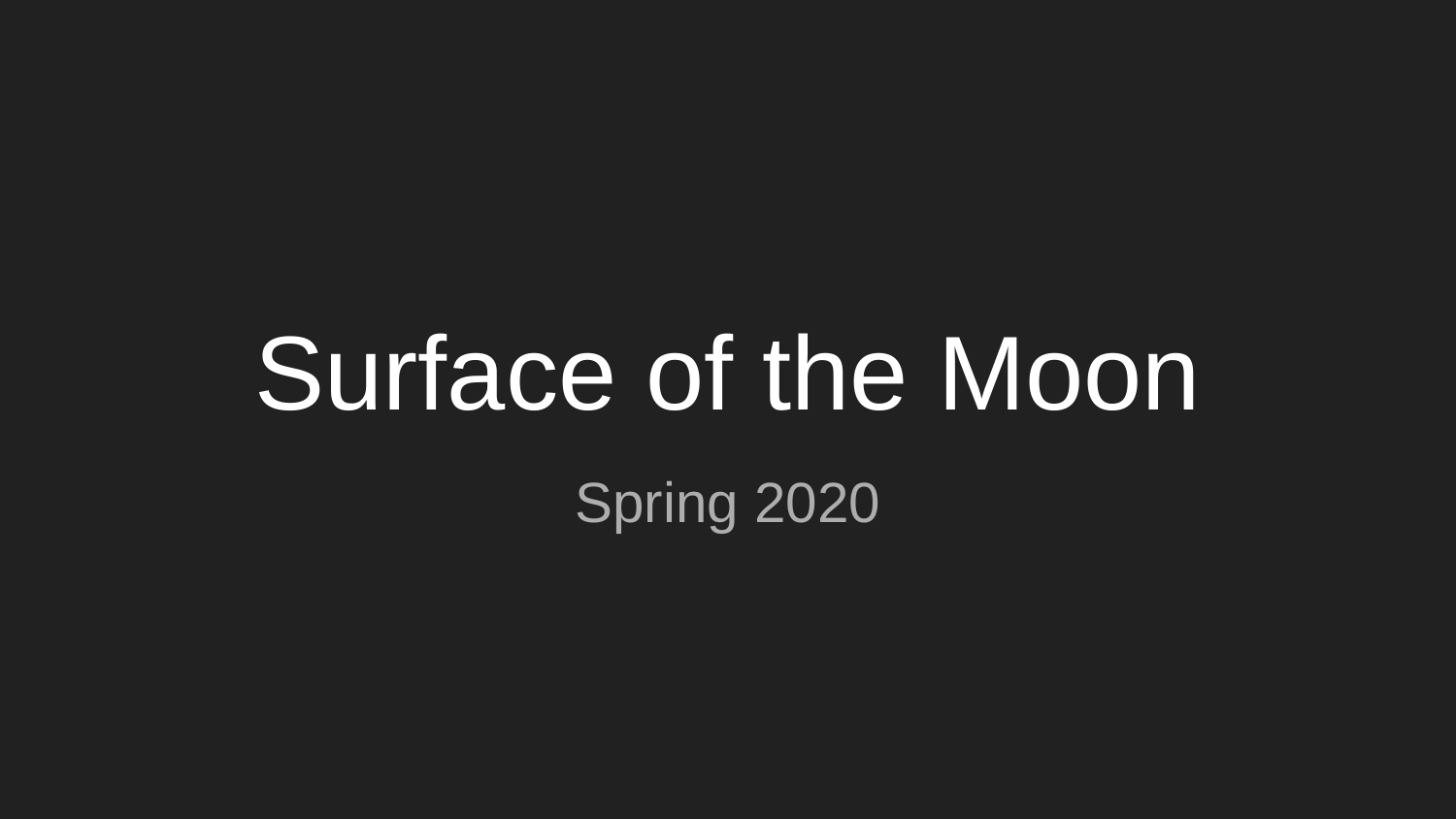

# Surface of the Moon
Spring 2020